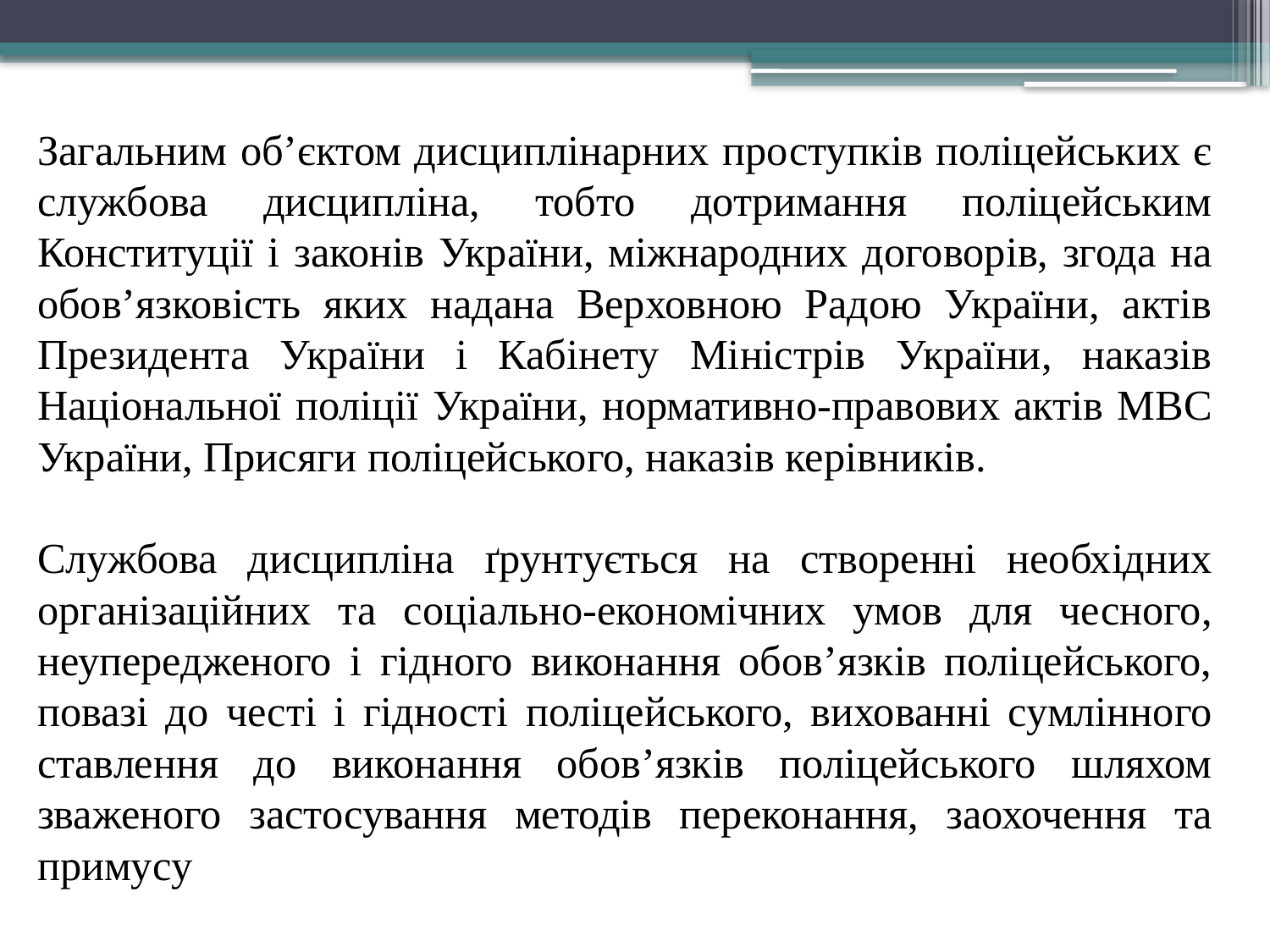

Загальним об’єктом дисциплінарних проступків поліцейських є службова дисципліна, тобто дотримання поліцейським Конституції і законів України, міжнародних договорів, згода на обов’язковість яких надана Верховною Радою України, актів Президента України і Кабінету Міністрів України, наказів Національної поліції України, нормативно-правових актів МВС України, Присяги поліцейського, наказів керівників.

Службова дисципліна ґрунтується на створенні необхідних організаційних та соціально-економічних умов для чесного, неупередженого і гідного виконання обов’язків поліцейського, повазі до честі і гідності поліцейського, вихованні сумлінного ставлення до виконання обов’язків поліцейського шляхом зваженого застосування методів переконання, заохочення та примусу